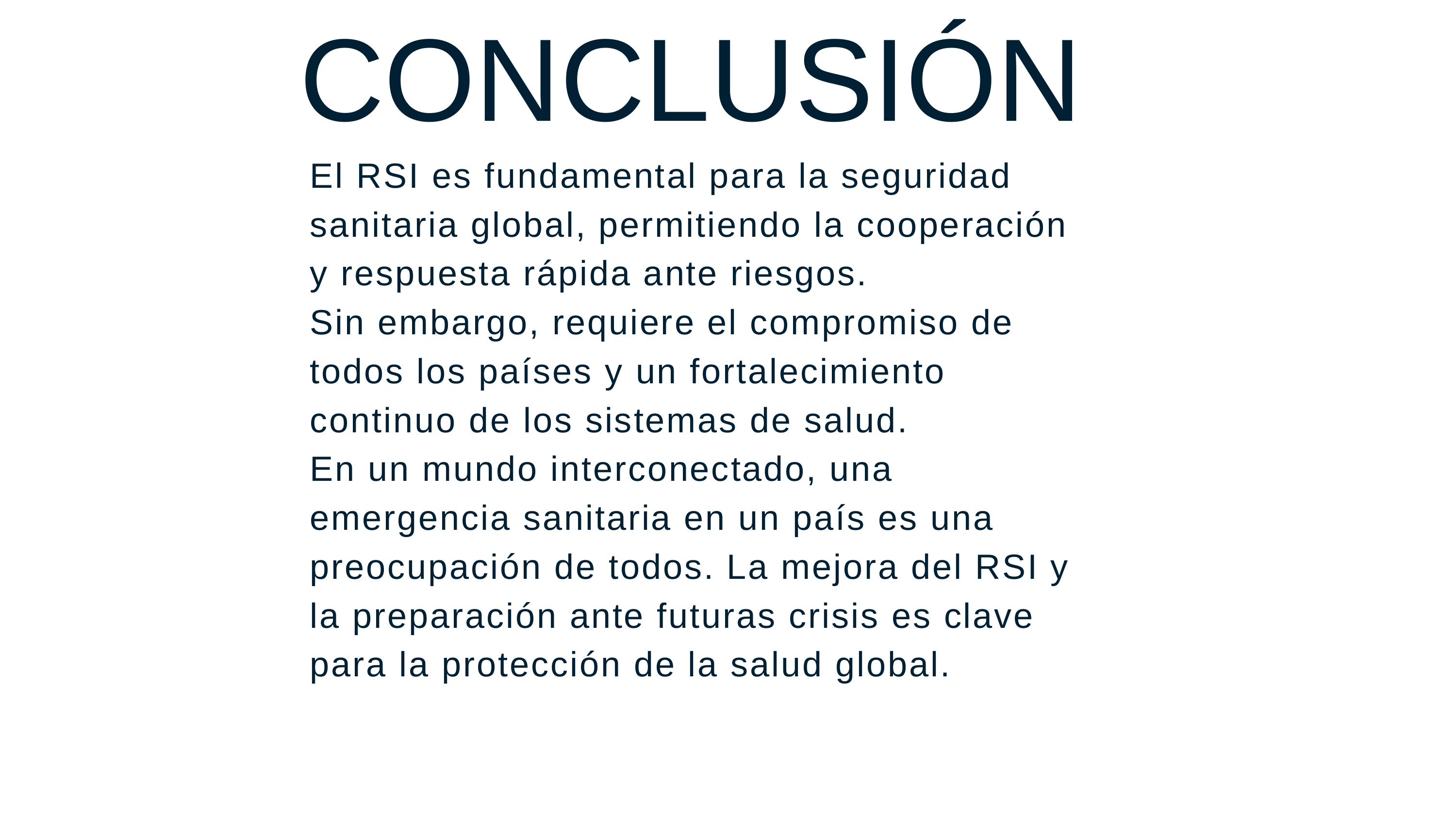

CONCLUSIÓN
El RSI es fundamental para la seguridad sanitaria global, permitiendo la cooperación y respuesta rápida ante riesgos.
Sin embargo, requiere el compromiso de todos los países y un fortalecimiento continuo de los sistemas de salud.
En un mundo interconectado, una emergencia sanitaria en un país es una preocupación de todos. La mejora del RSI y la preparación ante futuras crisis es clave para la protección de la salud global.